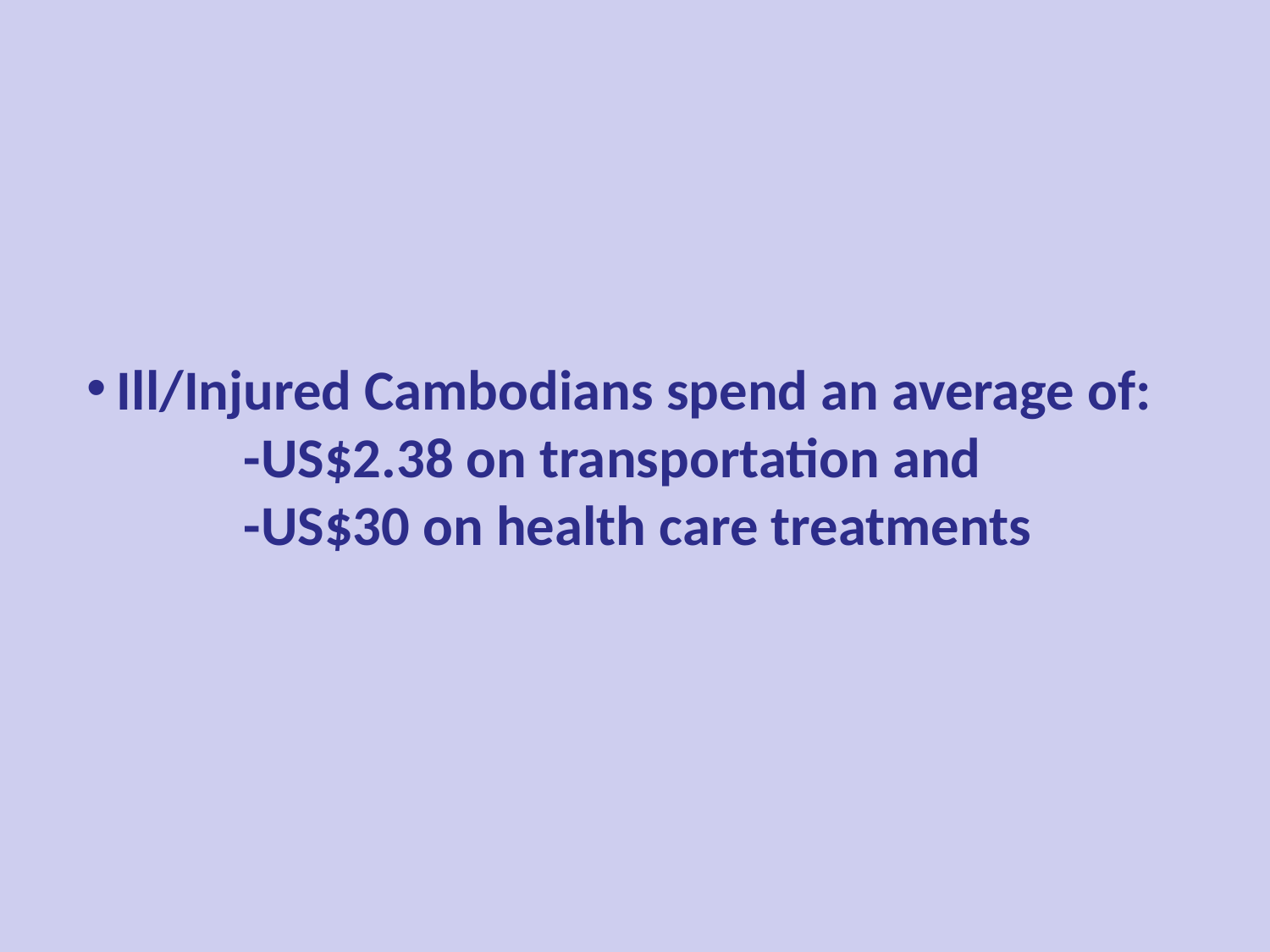

# Ill/Injured Cambodians spend an average of: 	-US$2.38 on transportation and -US$30 on health care treatments